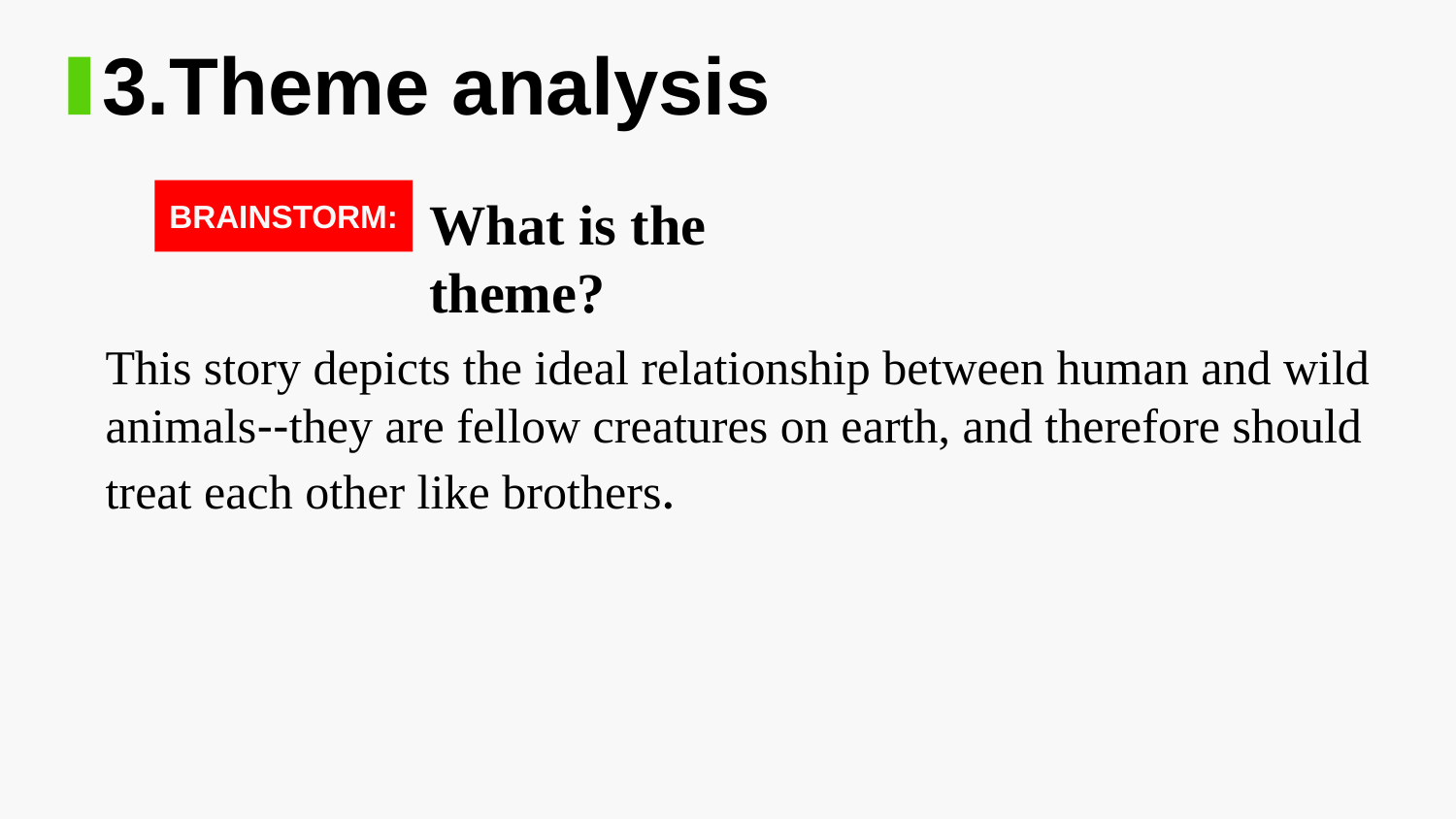

3.Theme analysis

BRAINSTORM:
What is the theme?
This story depicts the ideal relationship between human and wild animals--they are fellow creatures on earth, and therefore should treat each other like brothers.